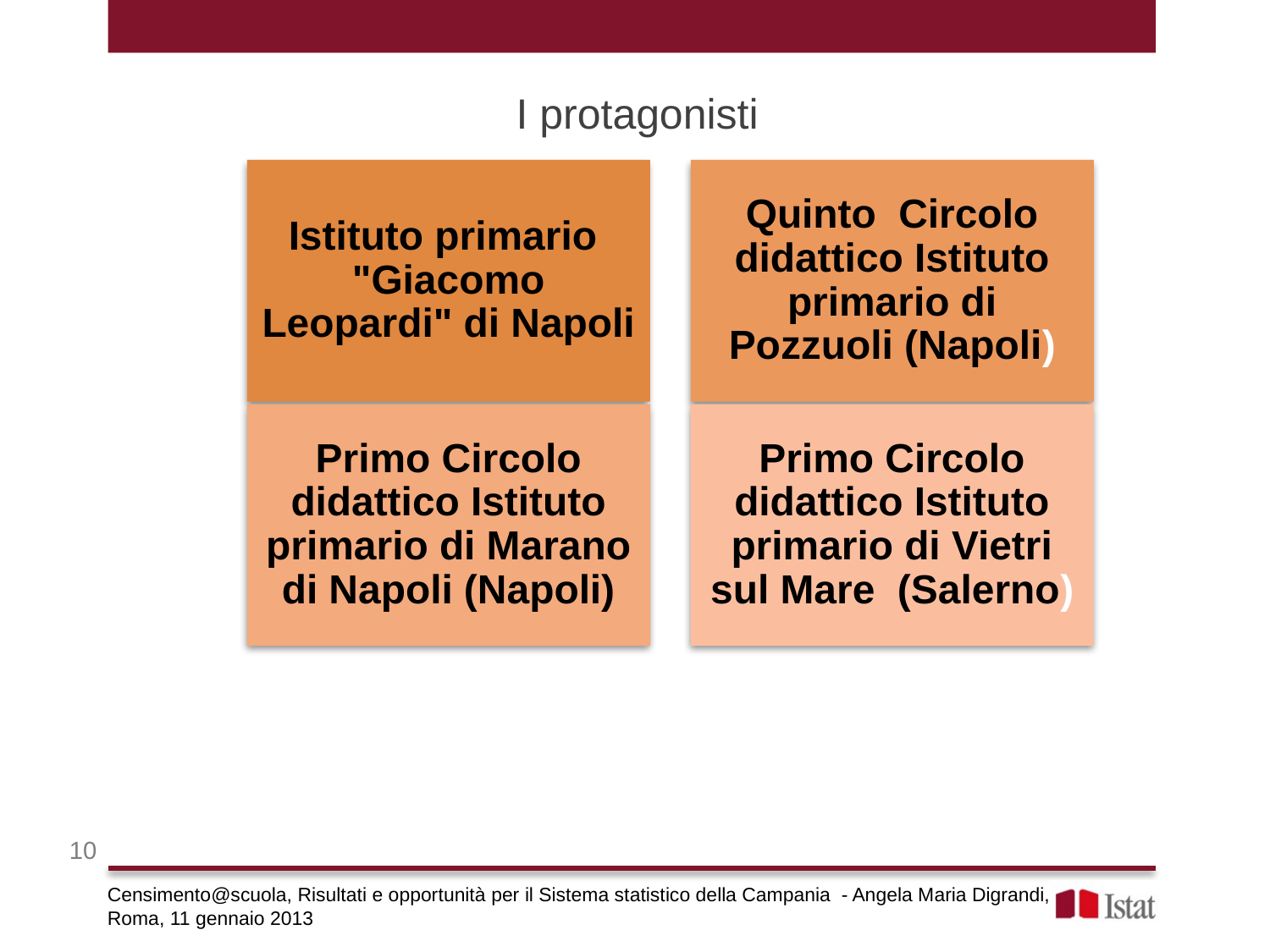

I protagonisti
Istituto primario  "Giacomo Leopardi" di Napoli
Quinto  Circolo didattico Istituto primario di Pozzuoli (Napoli)
Primo Circolo didattico Istituto primario di Marano di Napoli (Napoli)
Primo Circolo didattico Istituto primario di Vietri sul Mare  (Salerno)
10
Censimento@scuola, Risultati e opportunità per il Sistema statistico della Campania  - Angela Maria Digrandi, Roma, 11 gennaio 2013